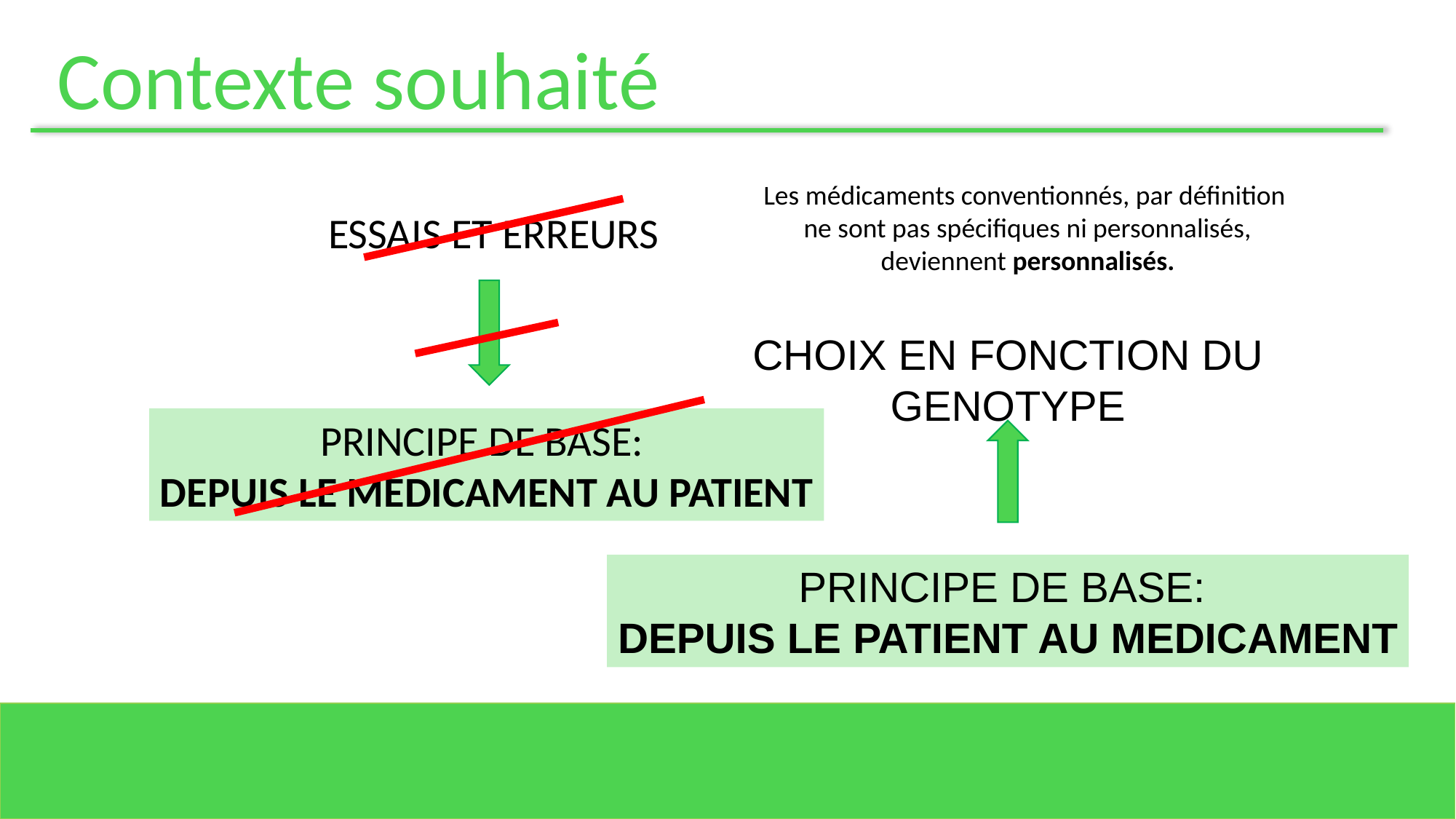

Contexte souhaité
Les médicaments conventionnés, par définition  ne sont pas spécifiques ni personnalisés, deviennent personnalisés.
ESSAIS ET ERREURS

CHOIX EN FONCTION DU GENOTYPE
PRINCIPE DE BASE:
DEPUIS LE MEDICAMENT AU PATIENT

PRINCIPE DE BASE:
DEPUIS LE PATIENT AU MEDICAMENT